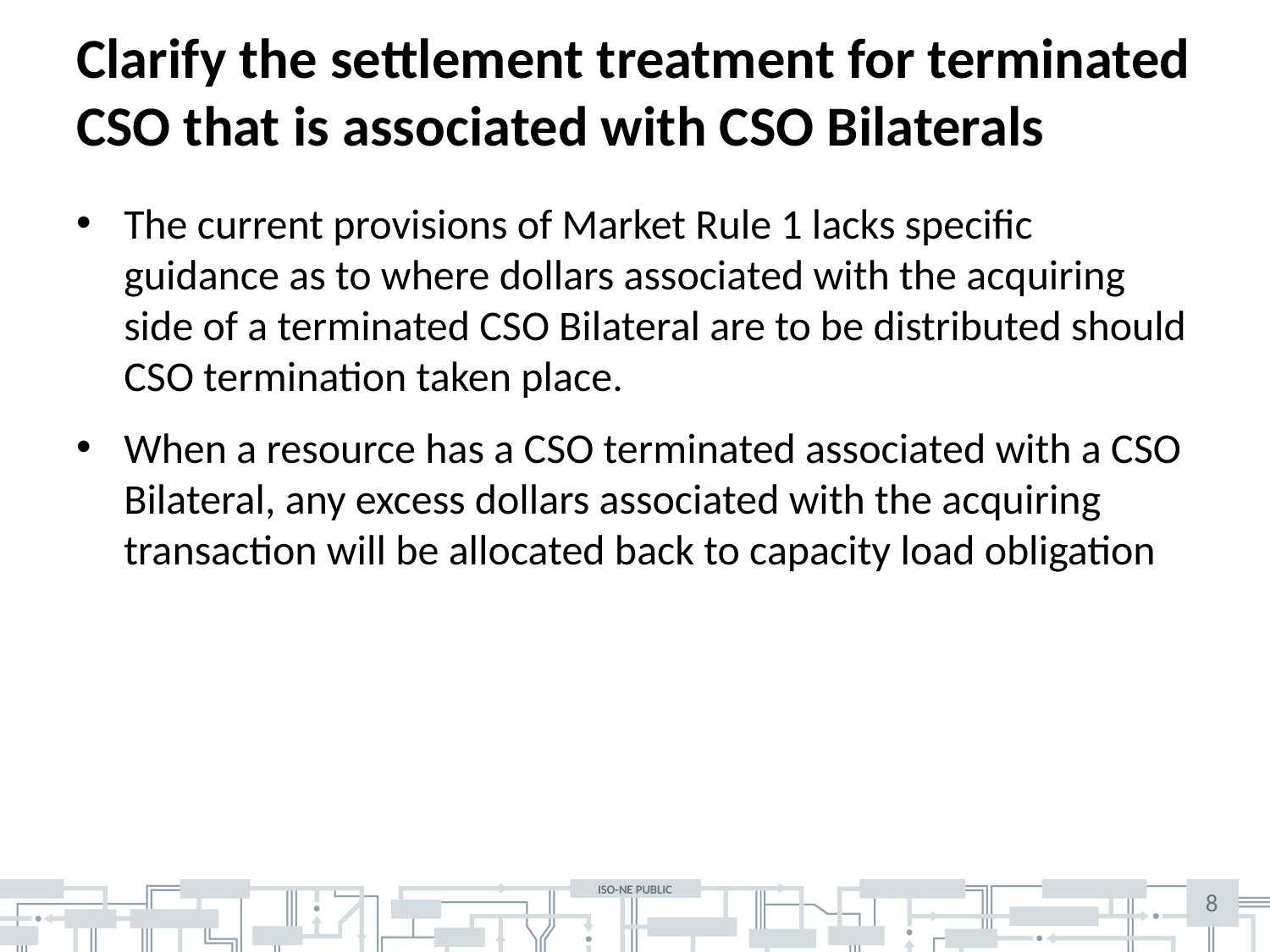

# Clarify the settlement treatment for terminated CSO that is associated with CSO Bilaterals
The current provisions of Market Rule 1 lacks specific guidance as to where dollars associated with the acquiring side of a terminated CSO Bilateral are to be distributed should CSO termination taken place.
When a resource has a CSO terminated associated with a CSO Bilateral, any excess dollars associated with the acquiring transaction will be allocated back to capacity load obligation

8